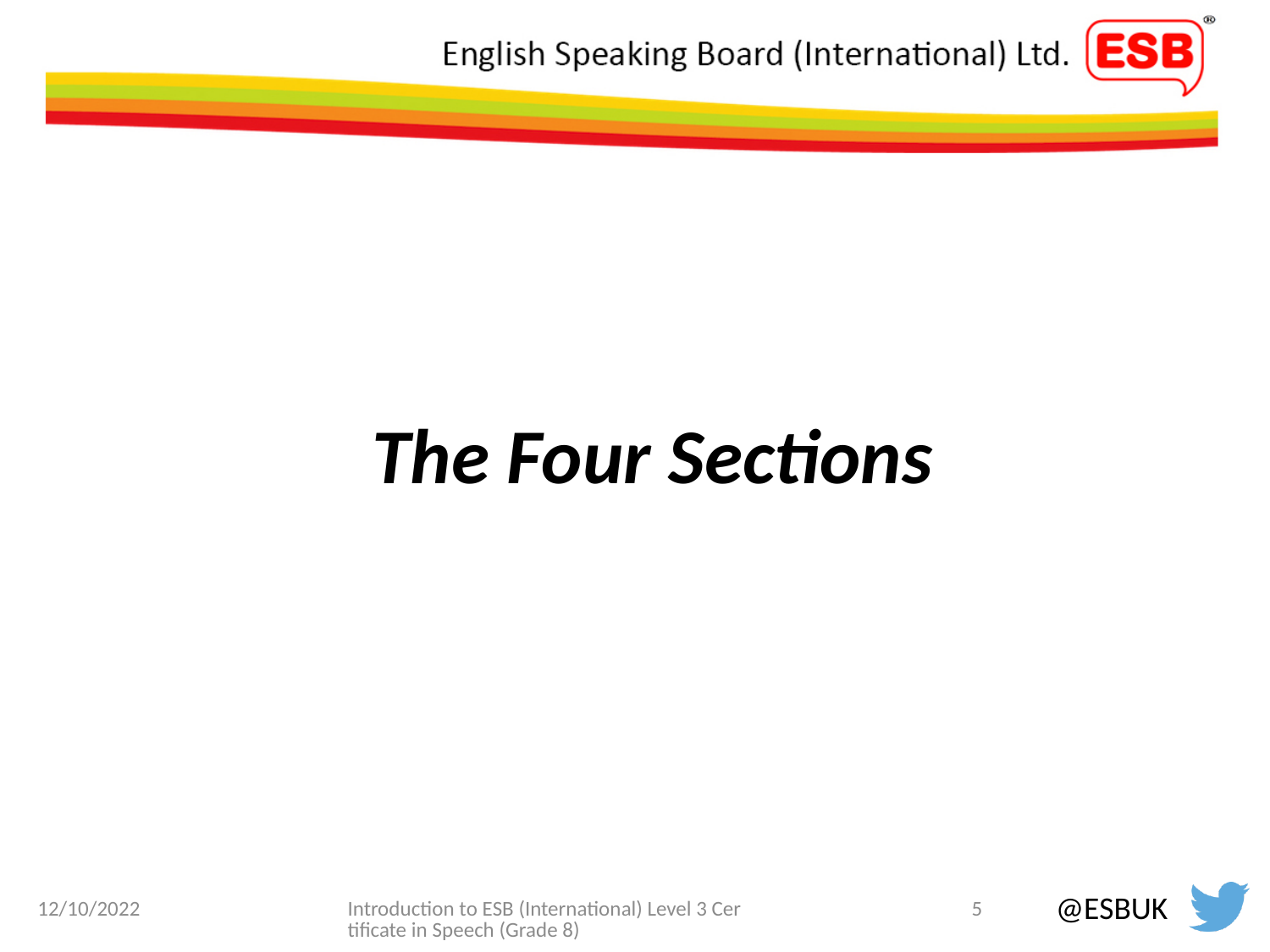

# The Four Sections
12/10/2022
Introduction to ESB (International) Level 3 Certificate in Speech (Grade 8)
5